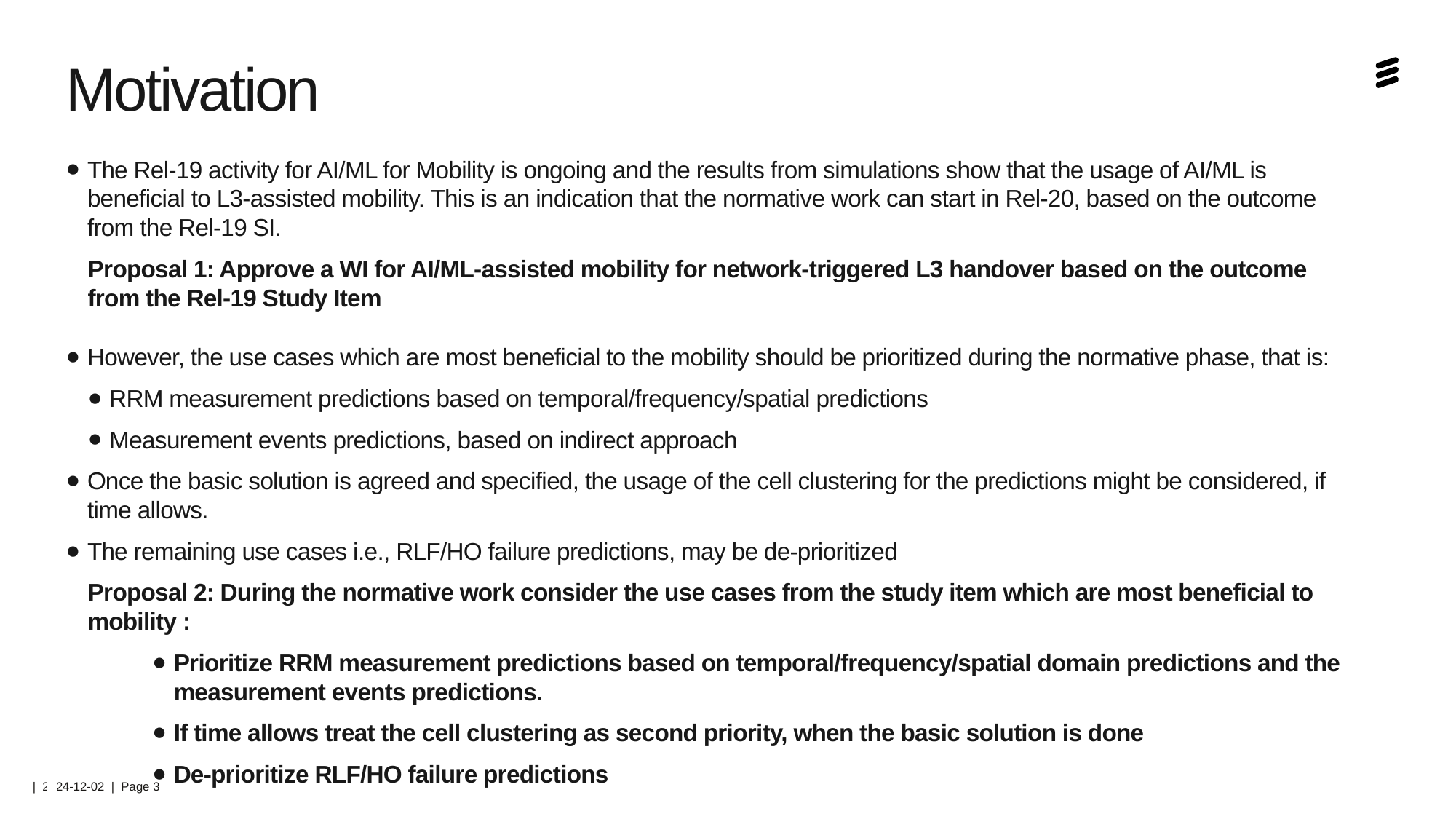

# Motivation
The Rel-19 activity for AI/ML for Mobility is ongoing and the results from simulations show that the usage of AI/ML is beneficial to L3-assisted mobility. This is an indication that the normative work can start in Rel-20, based on the outcome from the Rel-19 SI.
Proposal 1: Approve a WI for AI/ML-assisted mobility for network-triggered L3 handover based on the outcome from the Rel-19 Study Item
However, the use cases which are most beneficial to the mobility should be prioritized during the normative phase, that is:
RRM measurement predictions based on temporal/frequency/spatial predictions
Measurement events predictions, based on indirect approach
Once the basic solution is agreed and specified, the usage of the cell clustering for the predictions might be considered, if time allows.
The remaining use cases i.e., RLF/HO failure predictions, may be de-prioritized
Proposal 2: During the normative work consider the use cases from the study item which are most beneficial to mobility :
Prioritize RRM measurement predictions based on temporal/frequency/spatial domain predictions and the measurement events predictions.
If time allows treat the cell clustering as second priority, when the basic solution is done
De-prioritize RLF/HO failure predictions